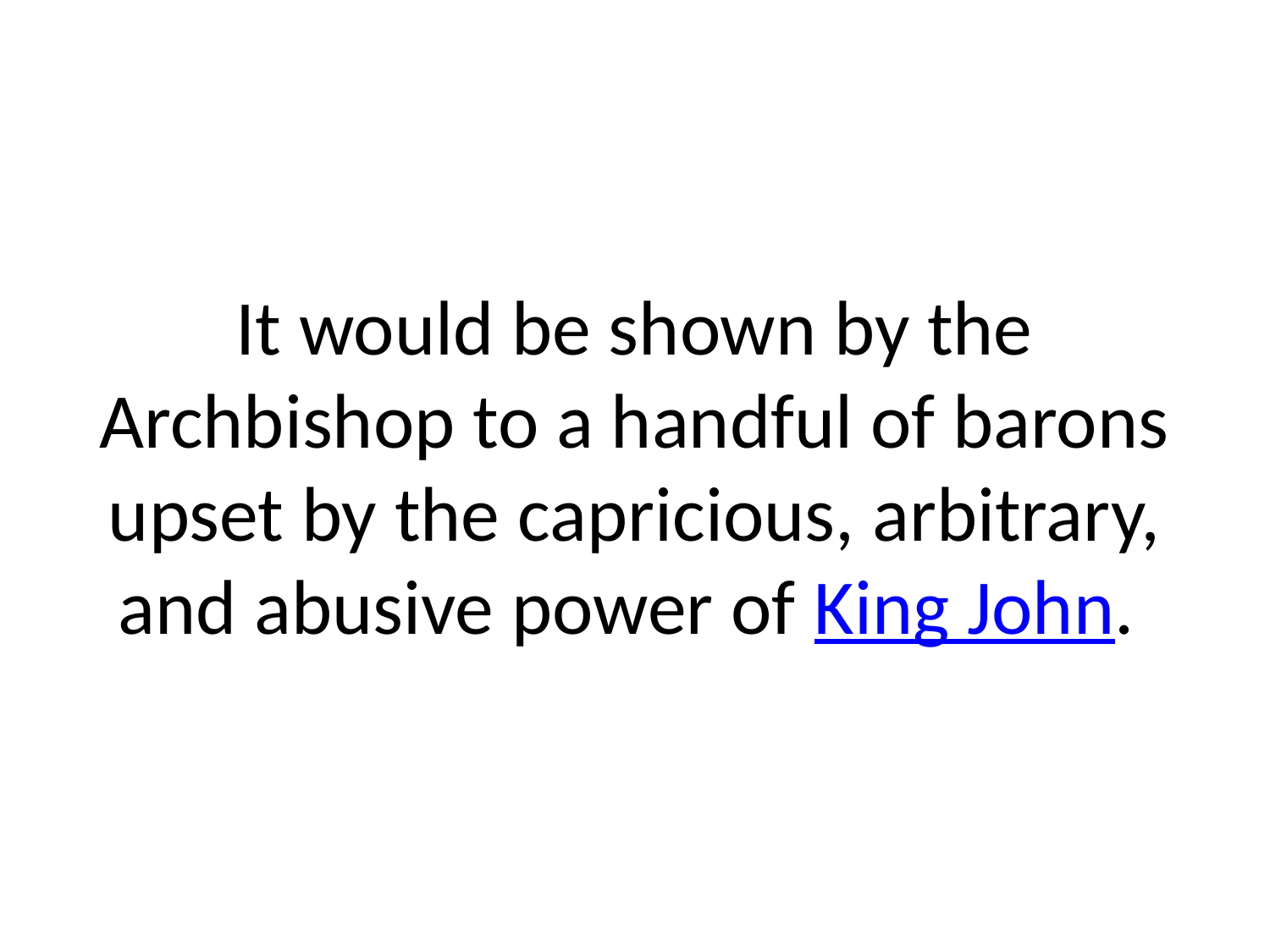

# It would be shown by the Archbishop to a handful of barons upset by the capricious, arbitrary, and abusive power of King John.